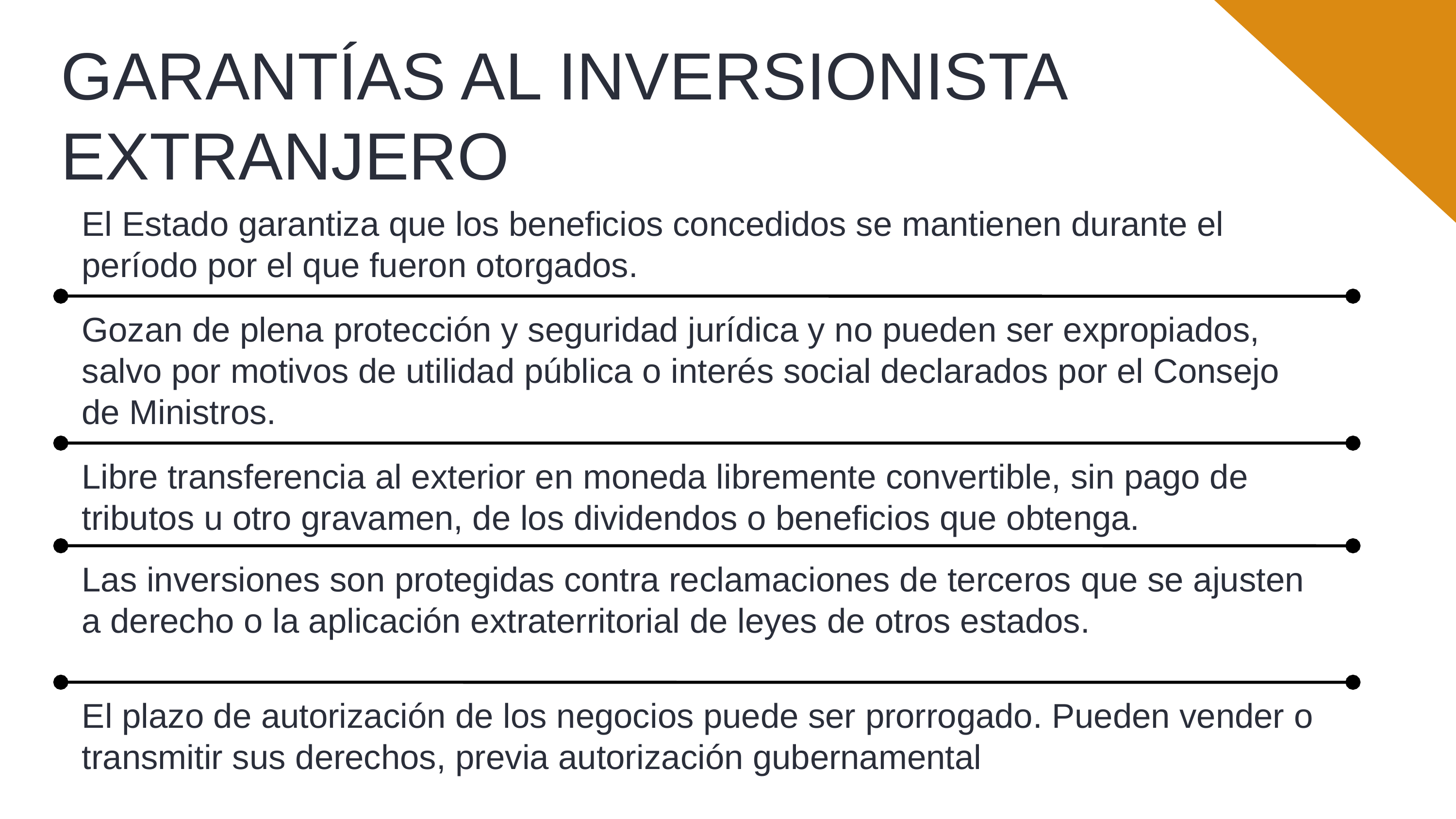

GARANTÍAS AL INVERSIONISTA EXTRANJERO

El Estado garantiza que los beneficios concedidos se mantienen durante el período por el que fueron otorgados.

Gozan de plena protección y seguridad jurídica y no pueden ser expropiados, salvo por motivos de utilidad pública o interés social declarados por el Consejo de Ministros.

Libre transferencia al exterior en moneda libremente convertible, sin pago de tributos u otro gravamen, de los dividendos o beneficios que obtenga.

Las inversiones son protegidas contra reclamaciones de terceros que se ajusten a derecho o la aplicación extraterritorial de leyes de otros estados.

El plazo de autorización de los negocios puede ser prorrogado. Pueden vender o transmitir sus derechos, previa autorización gubernamental